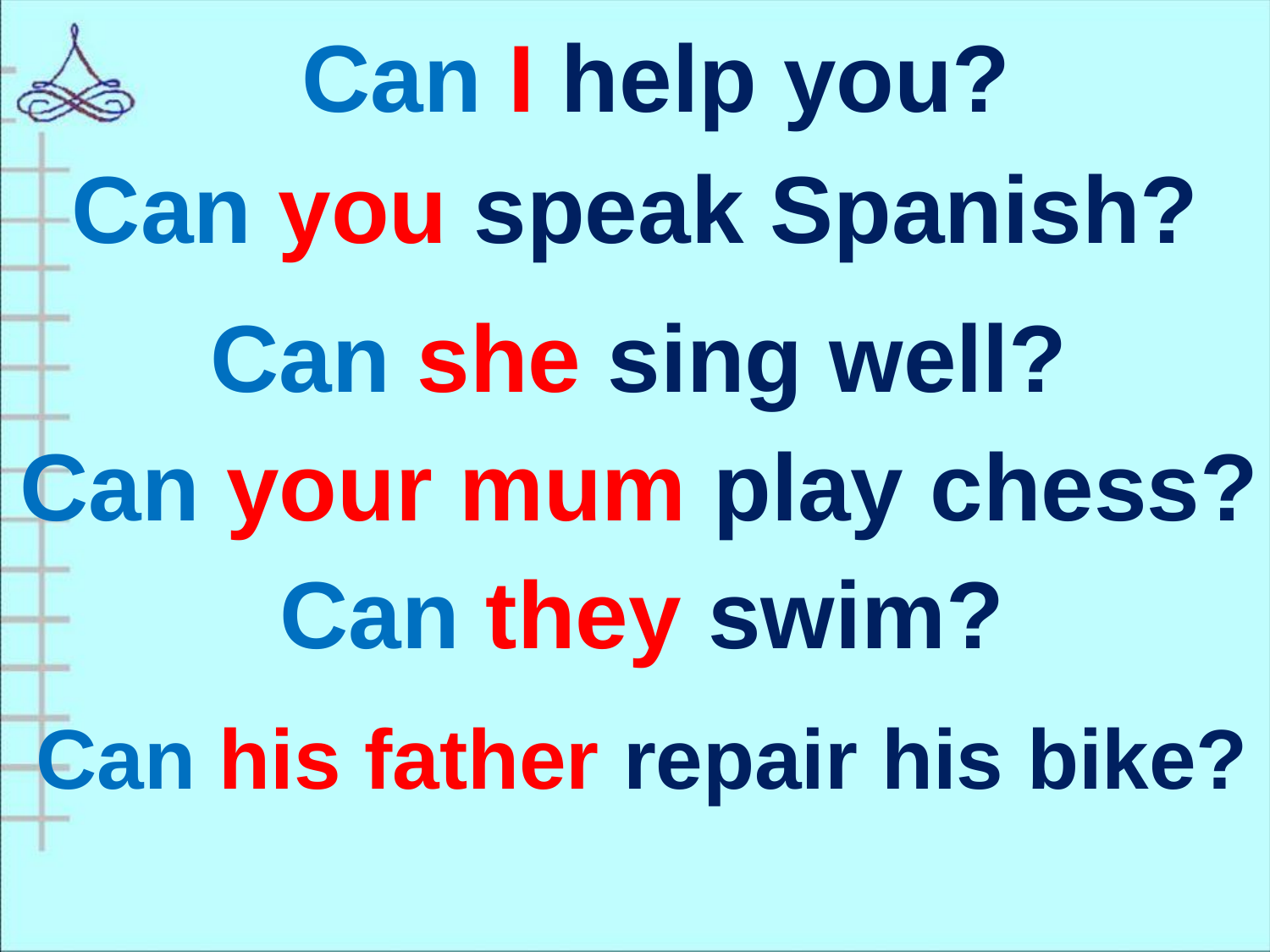

Can I help you?
Can you speak Spanish?
Can she sing well?
Can your mum play chess?
Can they swim?
Can his father repair his bike?